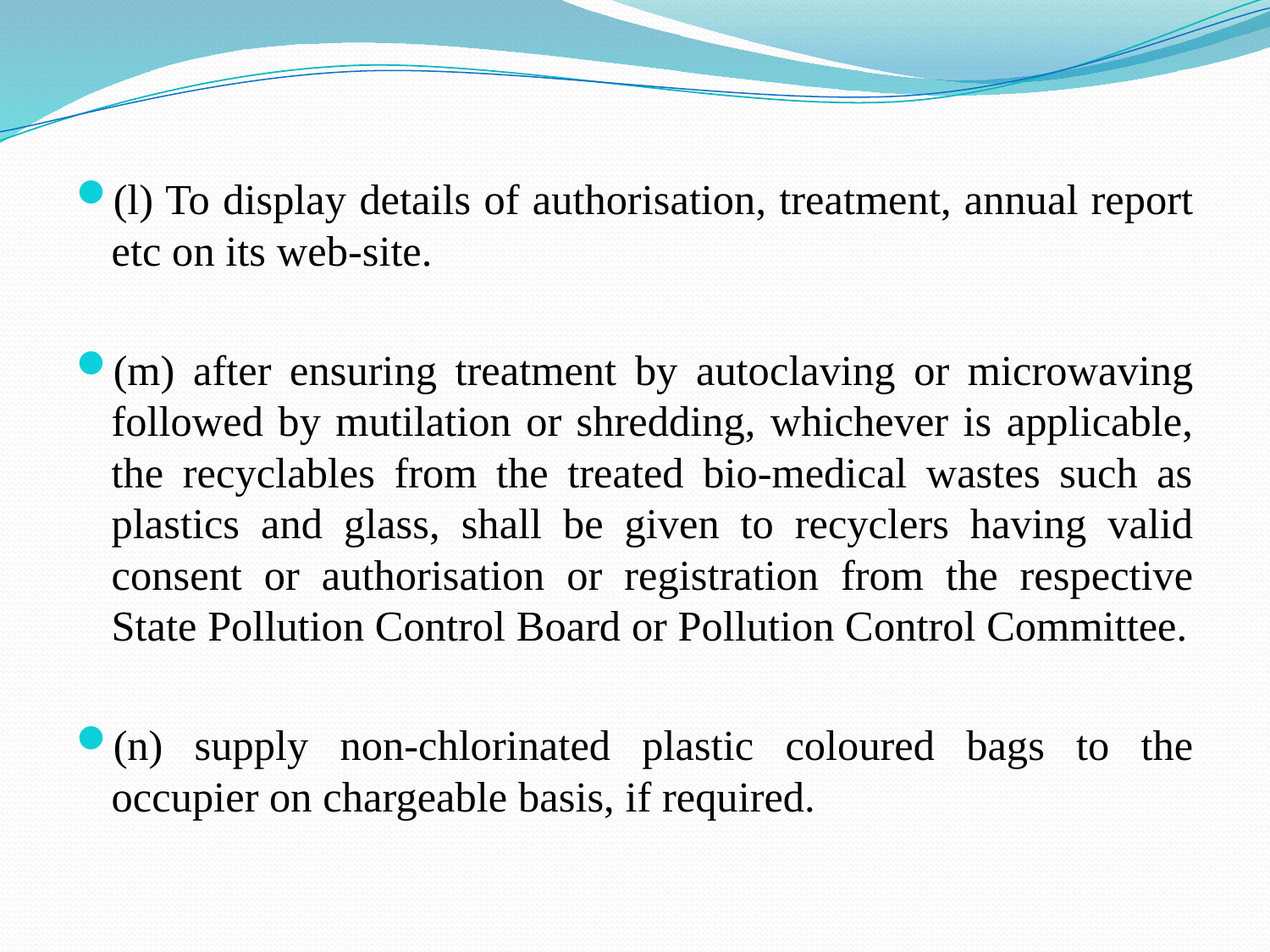

(l) To display details of authorisation, treatment, annual report etc on its web-site.

(m) after ensuring treatment by autoclaving or microwaving followed by mutilation or shredding, whichever is applicable, the recyclables from the treated bio-medical wastes such as plastics and glass, shall be given to recyclers having valid consent or authorisation or registration from the respective State Pollution Control Board or Pollution Control Committee.

(n) supply non-chlorinated plastic coloured bags to the occupier on chargeable basis, if required.